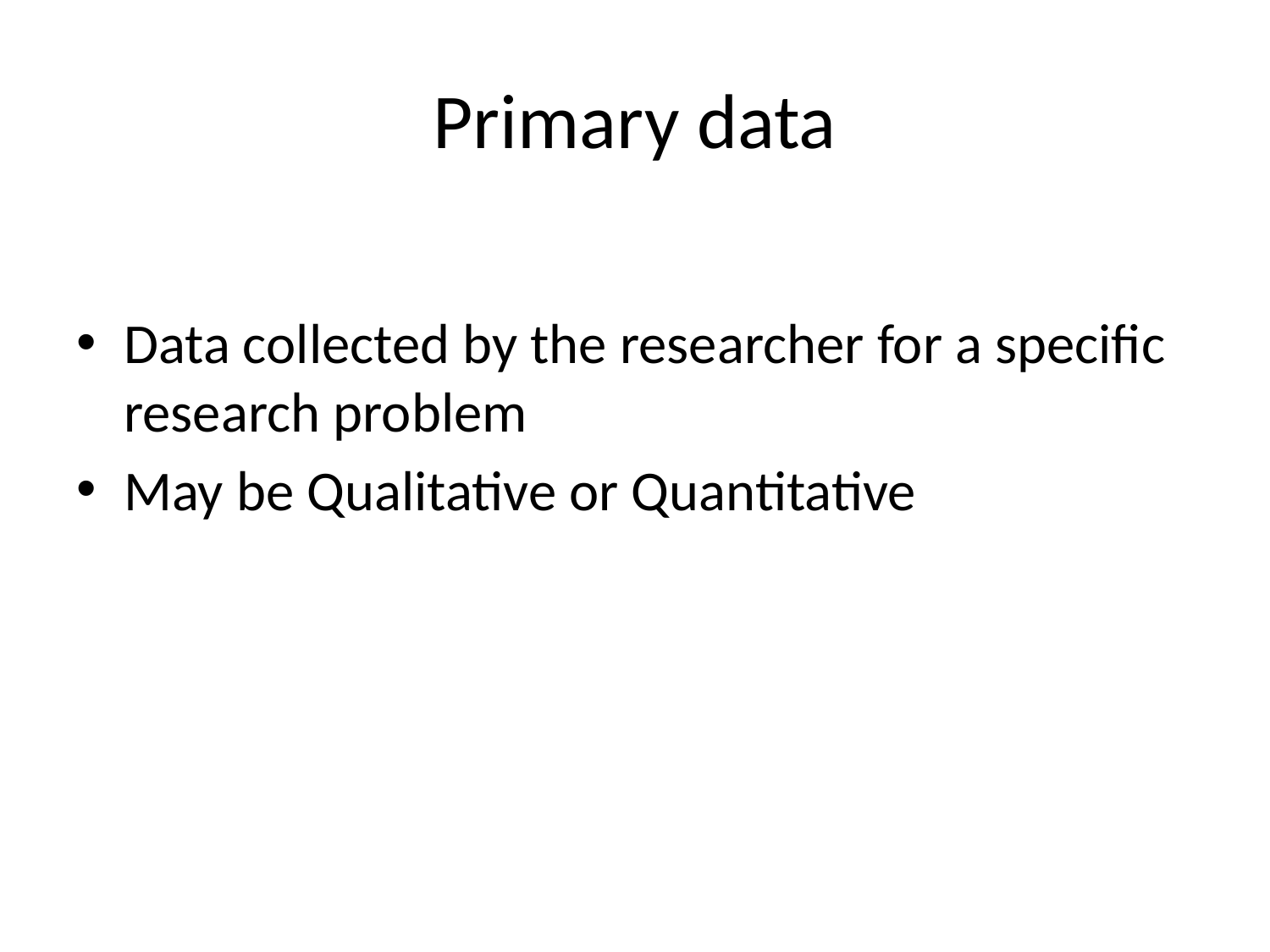

# Primary data

Data collected by the researcher for a specific research problem
May be Qualitative or Quantitative